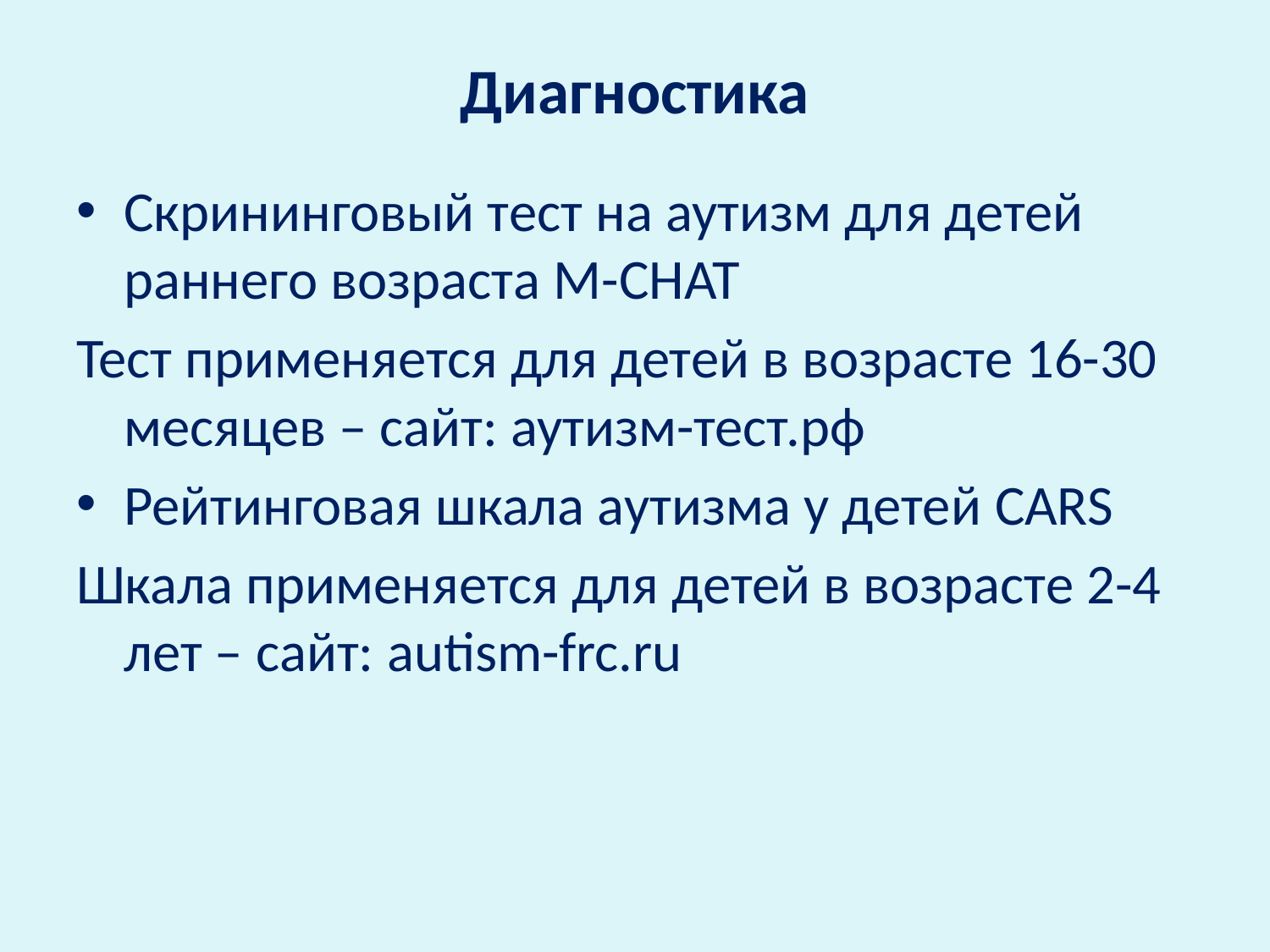

# Диагностика
Скрининговый тест на аутизм для детей раннего возраста M-CHAT
Тест применяется для детей в возрасте 16-30 месяцев – сайт: аутизм-тест.рф
Рейтинговая шкала аутизма у детей CARS
Шкала применяется для детей в возрасте 2-4 лет – сайт: autism-frc.ru